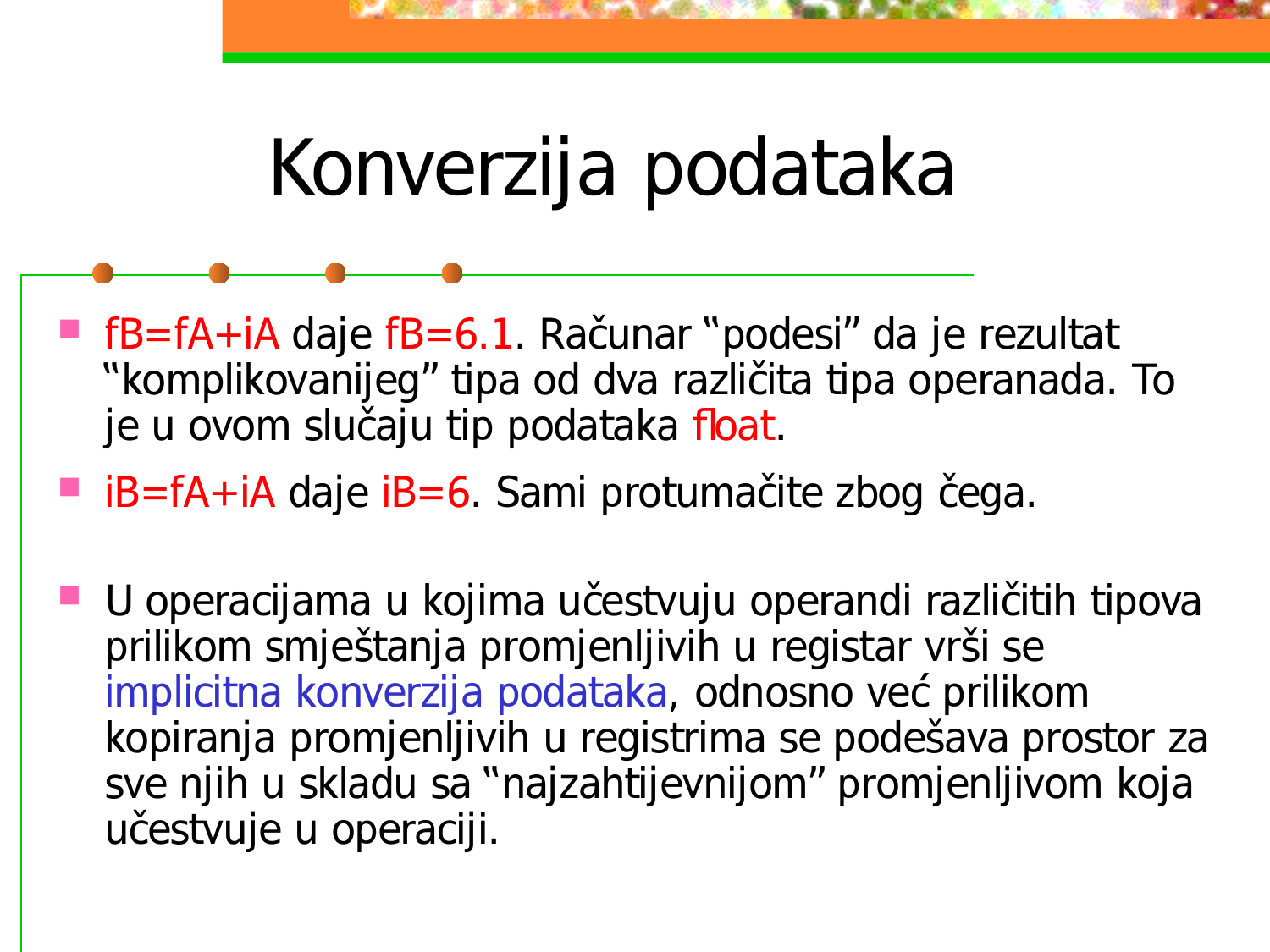

# Konverzija podataka
fB=fA+iA daje fB=6.1. Računar “podesi” da je rezultat “komplikovanijeg” tipa od dva različita tipa operanada. To je u ovom slučaju tip podataka float.
iB=fA+iA daje iB=6. Sami protumačite zbog čega.

U operacijama u kojima učestvuju operandi različitih tipova prilikom smještanja promjenljivih u registar vrši se implicitna konverzija podataka, odnosno već prilikom kopiranja promjenljivih u registrima se podešava prostor za sve njih u skladu sa “najzahtijevnijom” promjenljivom koja učestvuje u operaciji.